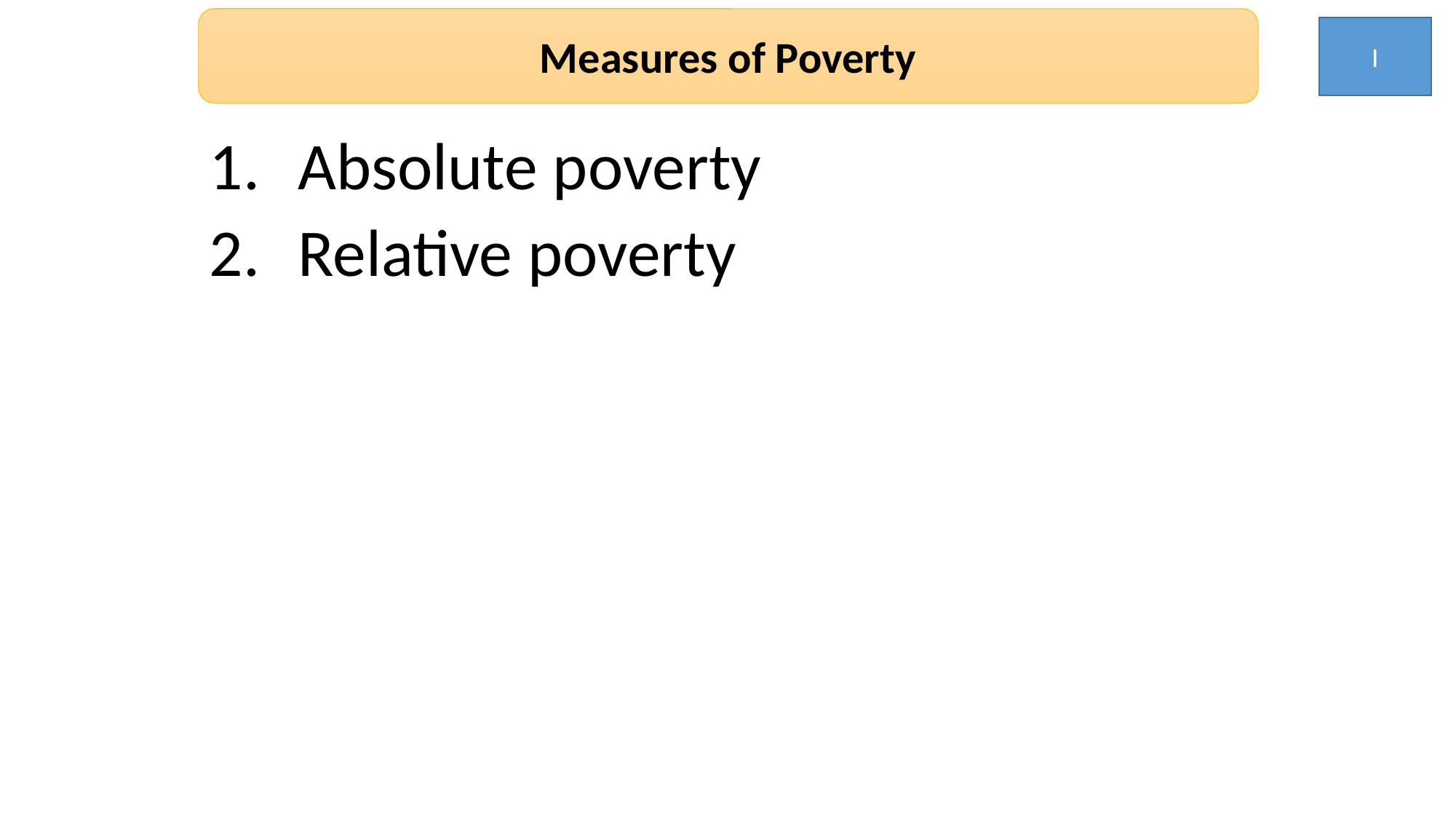

Measures of Poverty
I
Absolute poverty
Relative poverty